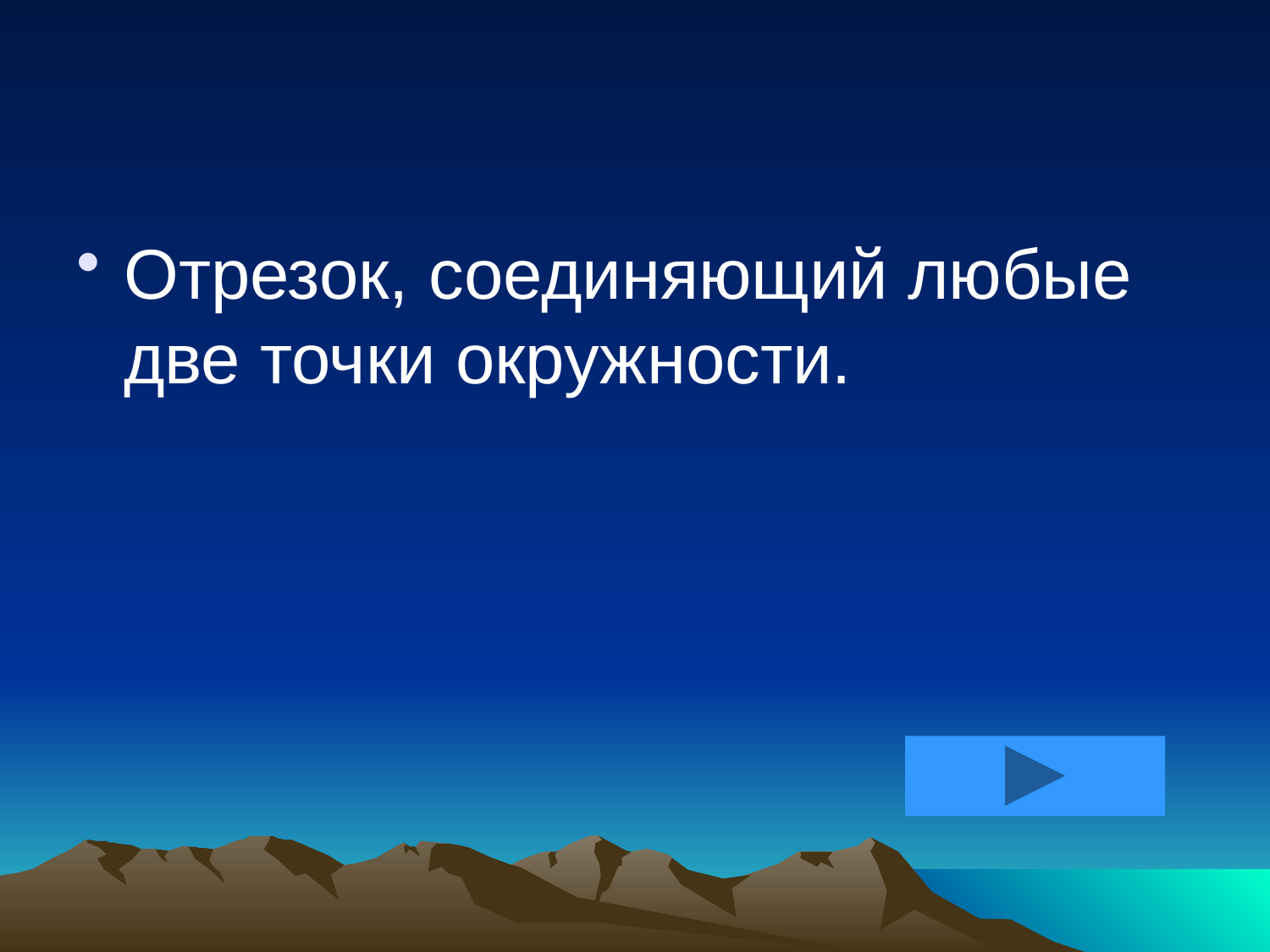

#
Отрезок, соединяющий любые две точки окружности.